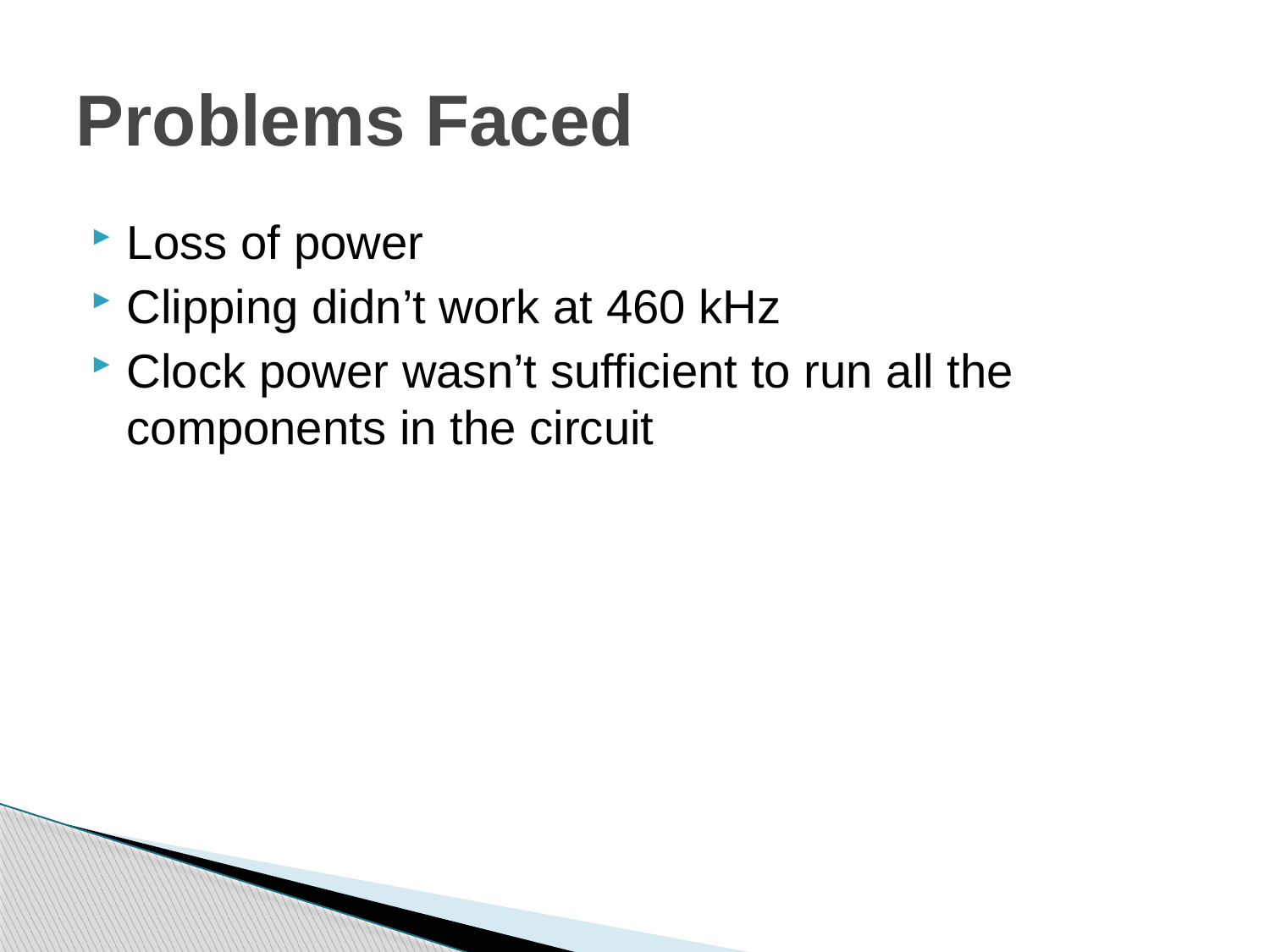

# Problems Faced
Loss of power
Clipping didn’t work at 460 kHz
Clock power wasn’t sufficient to run all the components in the circuit